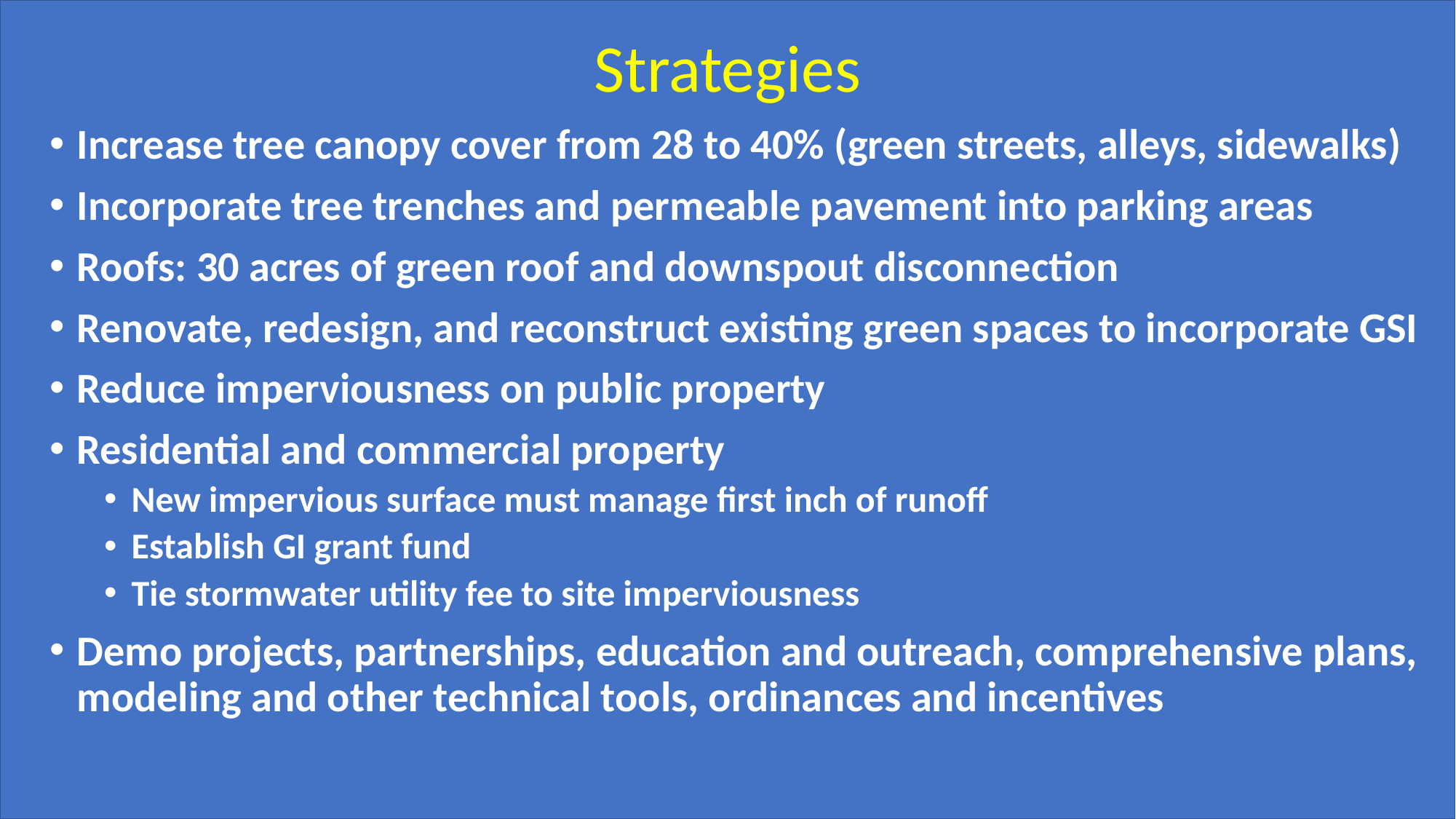

# Strategies
Increase tree canopy cover from 28 to 40% (green streets, alleys, sidewalks)
Incorporate tree trenches and permeable pavement into parking areas
Roofs: 30 acres of green roof and downspout disconnection
Renovate, redesign, and reconstruct existing green spaces to incorporate GSI
Reduce imperviousness on public property
Residential and commercial property
New impervious surface must manage first inch of runoff
Establish GI grant fund
Tie stormwater utility fee to site imperviousness
Demo projects, partnerships, education and outreach, comprehensive plans, modeling and other technical tools, ordinances and incentives